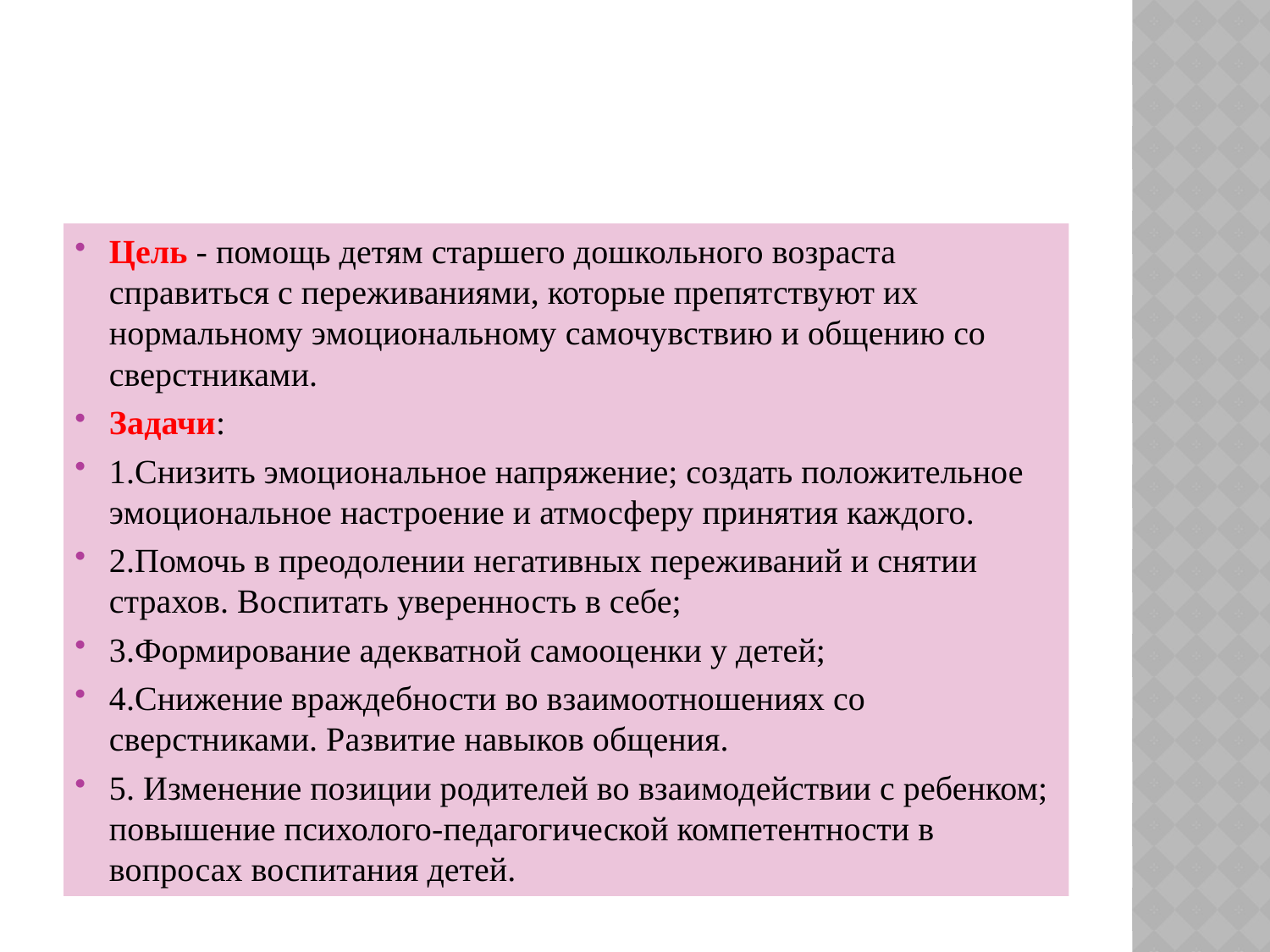

#
Цель - помощь детям старшего дошкольного возраста справиться с переживаниями, которые препятствуют их нормальному эмоциональному самочувствию и общению со сверстниками.
Задачи:
1.Снизить эмоциональное напряжение; создать положительное эмоциональное настроение и атмосферу принятия каждого.
2.Помочь в преодолении негативных переживаний и снятии страхов. Воспитать уверенность в себе;
3.Формирование адекватной самооценки у детей;
4.Снижение враждебности во взаимоотношениях со сверстниками. Развитие навыков общения.
5. Изменение позиции родителей во взаимодействии с ребенком; повышение психолого-педагогической компетентности в вопросах воспитания детей.